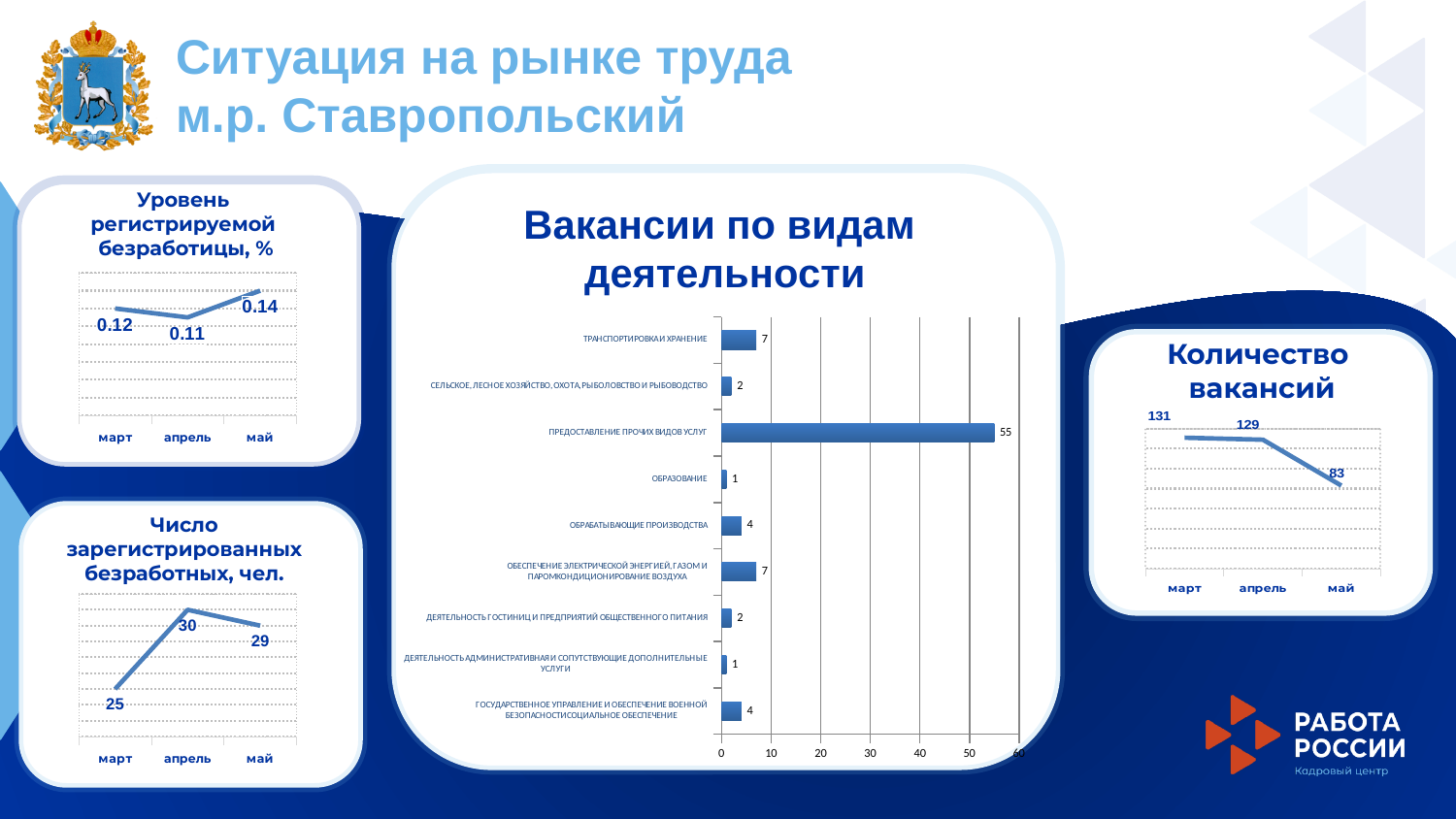

Ситуация на рынке труда
м.р. Ставропольский

Уровень
регистрируемой
безработицы, %
Вакансии по видам
деятельности

### Chart

| Category | Уровень |
|---|---|
| март | 0.12 |
| апрель | 0.11 |
| май | 0.14 |

### Chart

| Category | Столбец2 |
|---|---|
| ГОСУДАРСТВЕННОЕ УПРАВЛЕНИЕ И ОБЕСПЕЧЕНИЕ ВОЕННОЙ БЕЗОПАСНОСТИСОЦИАЛЬНОЕ ОБЕСПЕЧЕНИЕ | 4.0 |
| ДЕЯТЕЛЬНОСТЬ АДМИНИСТРАТИВНАЯ И СОПУТСТВУЮЩИЕ ДОПОЛНИТЕЛЬНЫЕ УСЛУГИ | 1.0 |
| ДЕЯТЕЛЬНОСТЬ ГОСТИНИЦ И ПРЕДПРИЯТИЙ ОБЩЕСТВЕННОГО ПИТАНИЯ | 2.0 |
| ОБЕСПЕЧЕНИЕ ЭЛЕКТРИЧЕСКОЙ ЭНЕРГИЕЙ, ГАЗОМ И ПАРОМКОНДИЦИОНИРОВАНИЕ ВОЗДУХА | 7.0 |
| ОБРАБАТЫВАЮЩИЕ ПРОИЗВОДСТВА | 4.0 |
| ОБРАЗОВАНИЕ | 1.0 |
| ПРЕДОСТАВЛЕНИЕ ПРОЧИХ ВИДОВ УСЛУГ | 55.0 |
| СЕЛЬСКОЕ, ЛЕСНОЕ ХОЗЯЙСТВО, ОХОТА, РЫБОЛОВСТВО И РЫБОВОДСТВО | 2.0 |
| ТРАНСПОРТИРОВКА И ХРАНЕНИЕ | 7.0 |
Количество
вакансий

### Chart

| Category | Ряд 1 |
|---|---|
| март | 131.0 |
| апрель | 129.0 |
| май | 83.0 |
Число
зарегистрированных
безработных, чел.

### Chart

| Category | Ряд 1 |
|---|---|
| март | 25.0 |
| апрель | 30.0 |
| май | 29.0 |